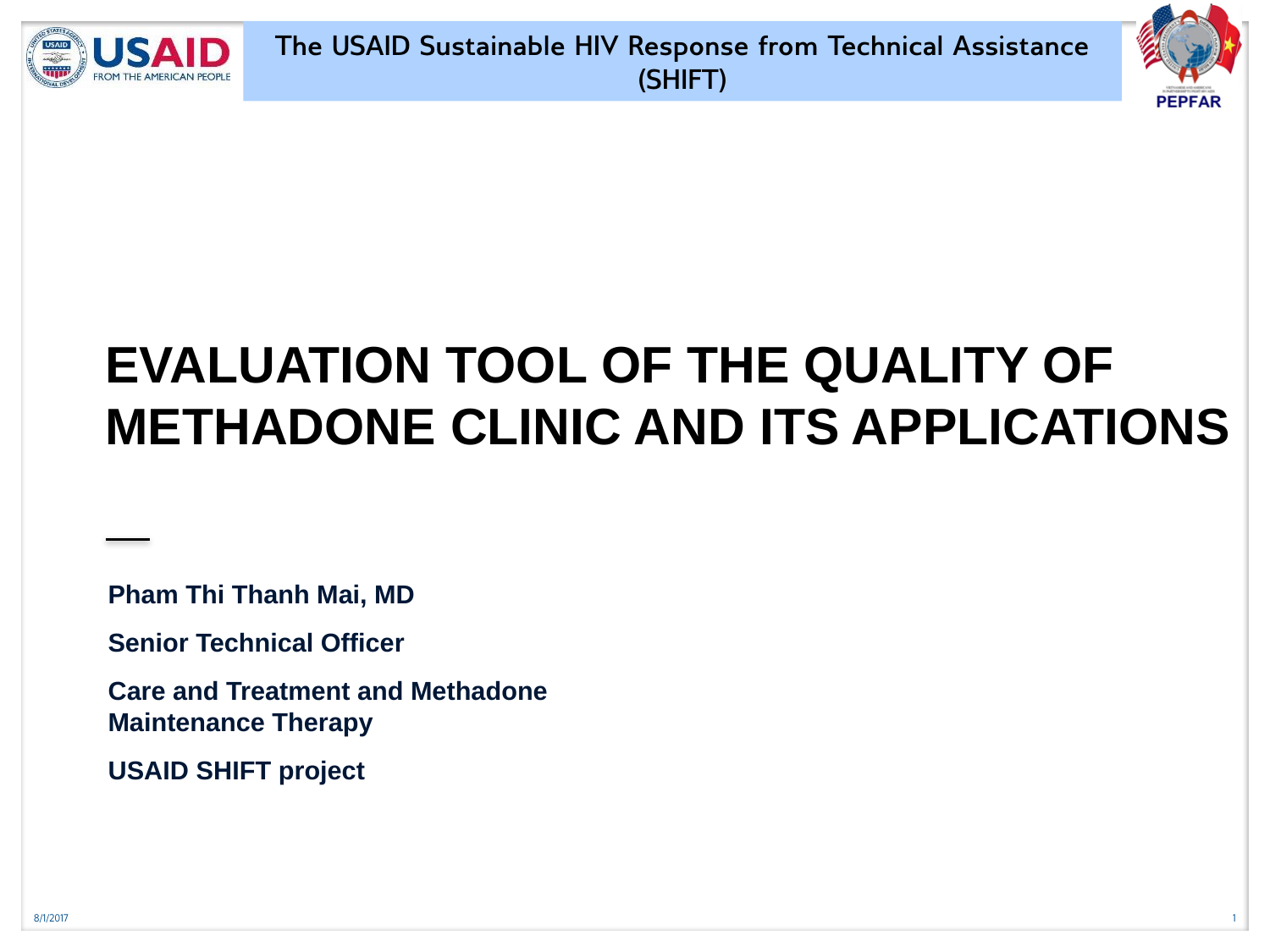

The USAID Sustainable HIV Response from Technical Assistance (SHIFT)
# EVALUATION TOOL OF THE QUALITY OF METHADONE CLINIC AND ITS APPLICATIONS
Pham Thi Thanh Mai, MD
Senior Technical Officer
Care and Treatment and Methadone Maintenance Therapy
USAID SHIFT project
8/1/2017
1